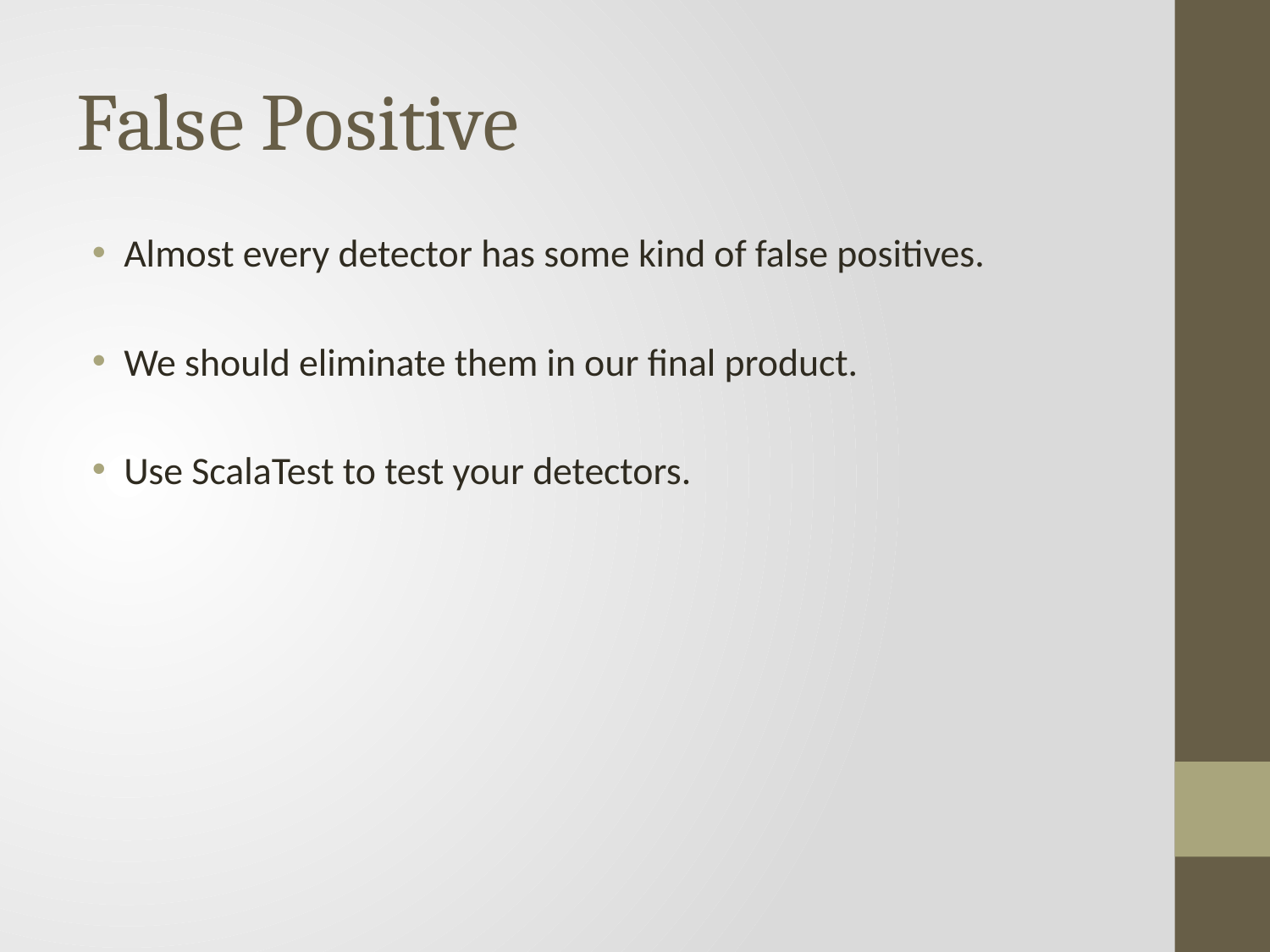

# False Positive
Almost every detector has some kind of false positives.

We should eliminate them in our final product.

Use ScalaTest to test your detectors.